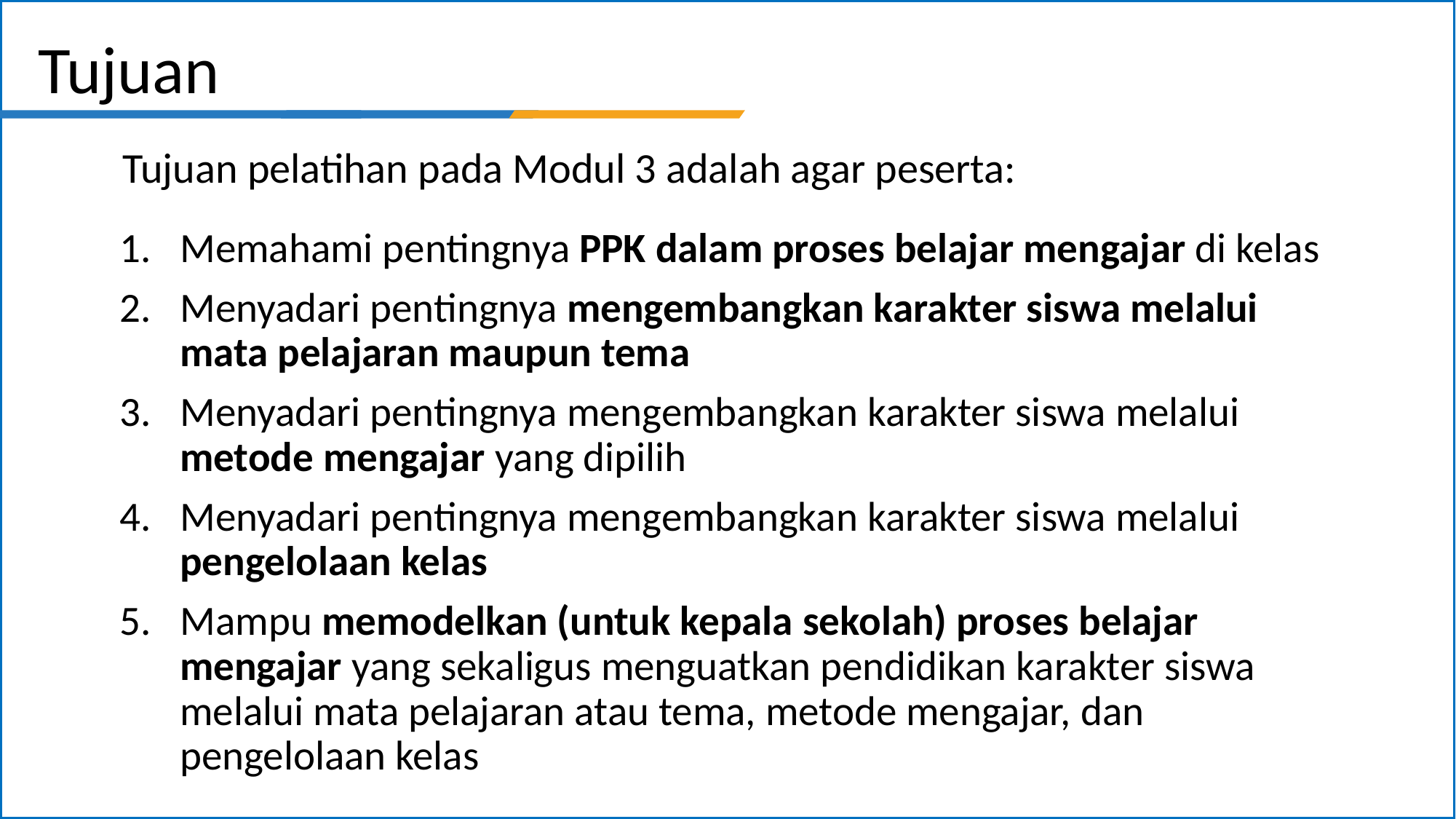

# Tujuan

Tujuan pelatihan pada Modul 3 adalah agar peserta:
Memahami pentingnya PPK dalam proses belajar mengajar di kelas
Menyadari pentingnya mengembangkan karakter siswa melalui mata pelajaran maupun tema
Menyadari pentingnya mengembangkan karakter siswa melalui metode mengajar yang dipilih
Menyadari pentingnya mengembangkan karakter siswa melalui pengelolaan kelas
Mampu memodelkan (untuk kepala sekolah) proses belajar mengajar yang sekaligus menguatkan pendidikan karakter siswa melalui mata pelajaran atau tema, metode mengajar, dan pengelolaan kelas